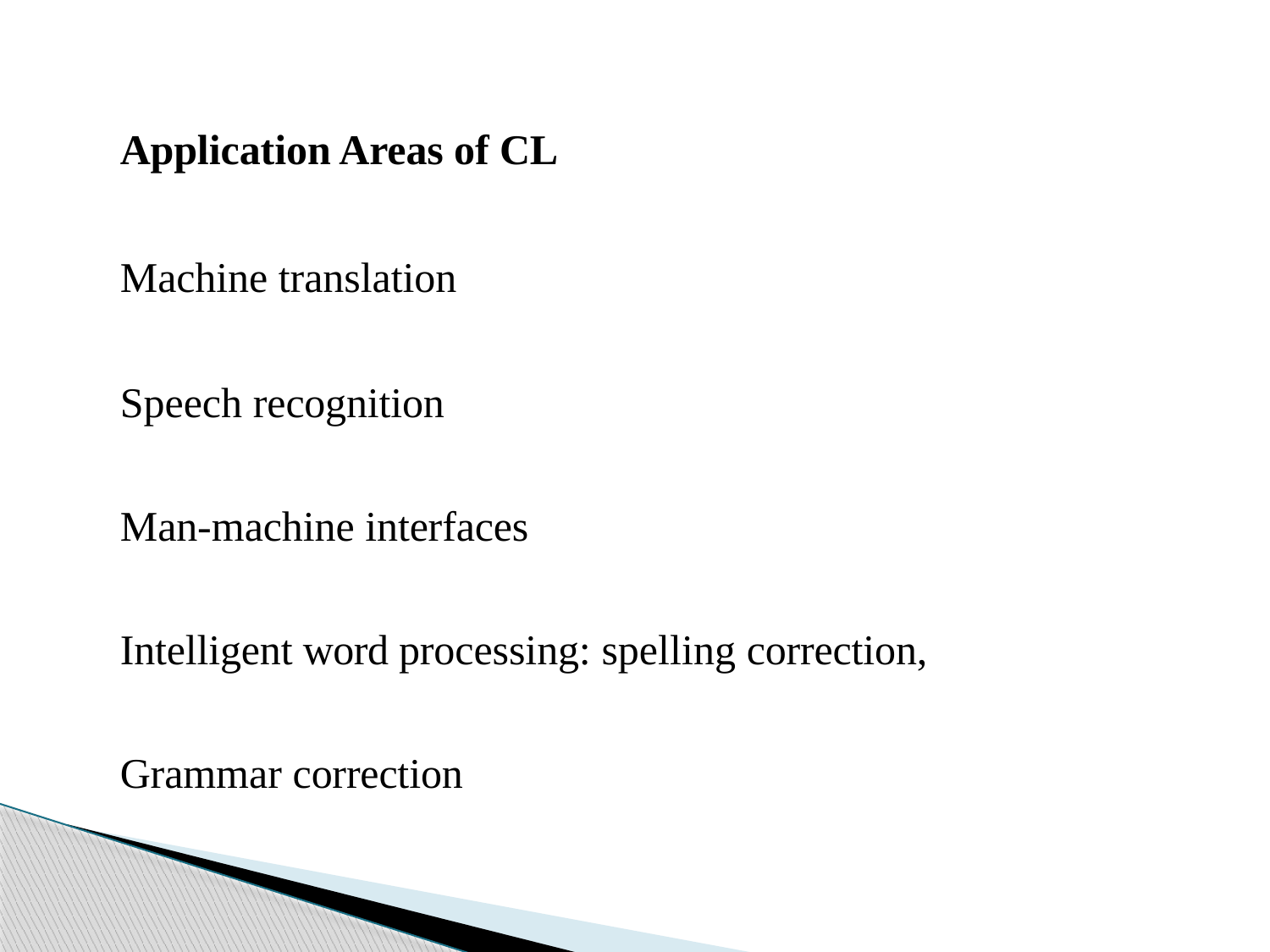

Application Areas of CL

Machine translation

Speech recognition

Man-machine interfaces

Intelligent word processing: spelling correction,

Grammar correction